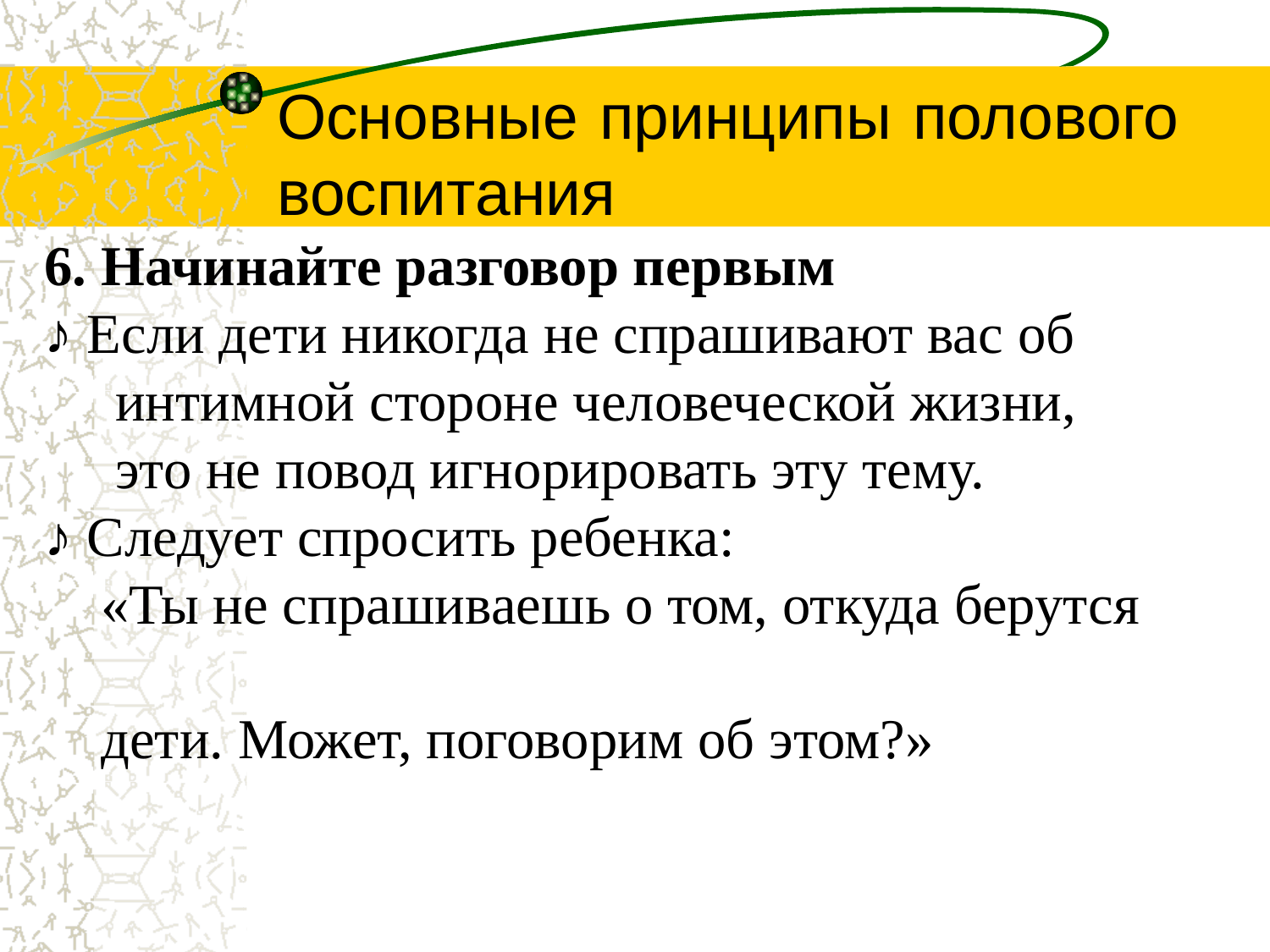

Основные принципы полового воспитания
6. Начинайте разговор первым
♪ Если дети никогда не спрашивают вас об
     интимной стороне человеческой жизни,
     это не повод игнорировать эту тему.
♪ Следует спросить ребенка:
    «Ты не спрашиваешь о том, откуда берутся
    дети. Может, поговорим об этом?»